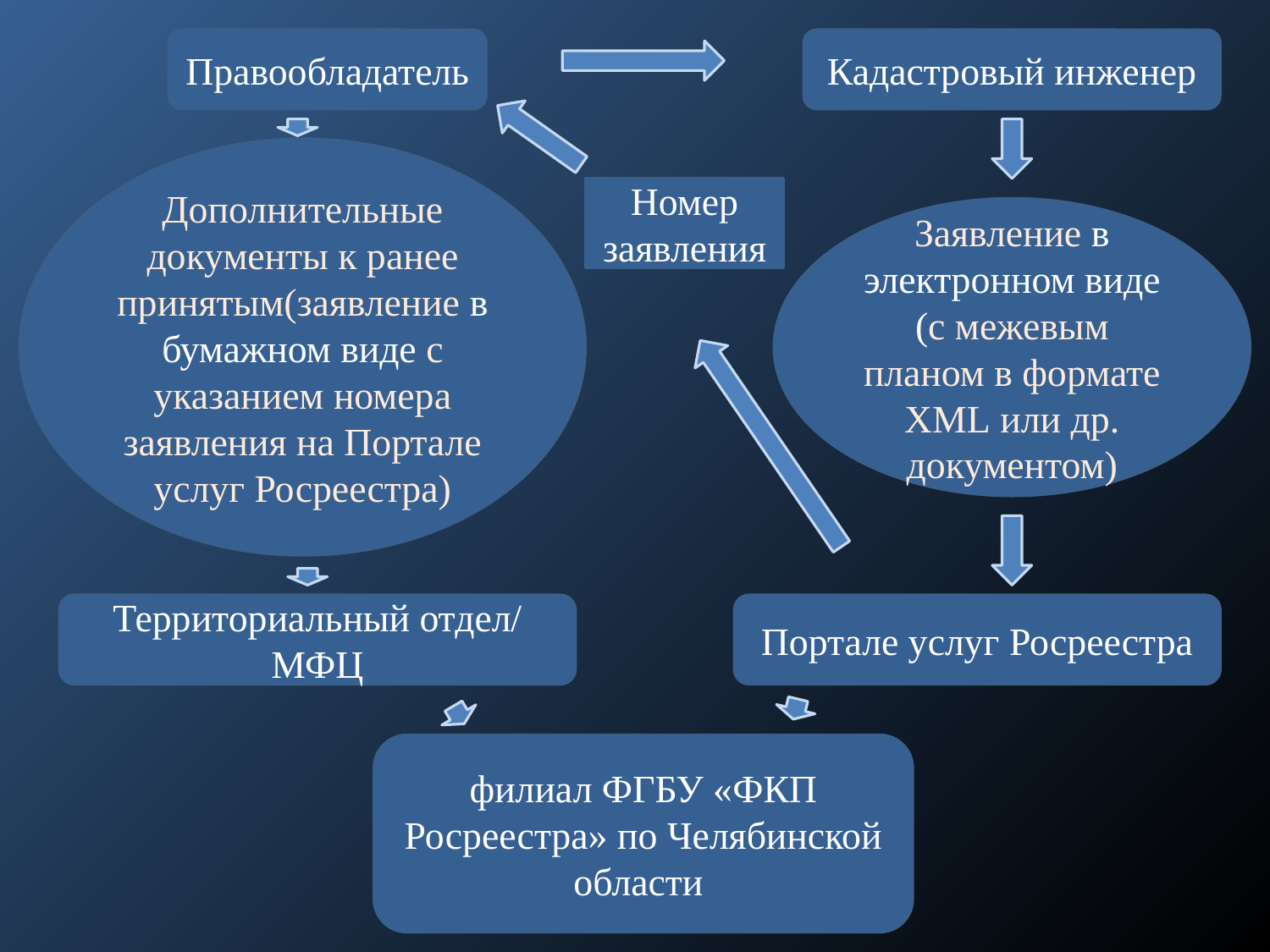

Правообладатель
Кадастровый инженер

Дополнительные документы к ранее принятым(заявление в бумажном виде с указанием номера заявления на Портале услуг Росреестра)
Номер заявления
Заявление в электронном виде (с межевым планом в формате XML или др. документом)

Территориальный отдел/ МФЦ
Портале услуг Росреестра

филиал ФГБУ «ФКП Росреестра» по Челябинской области